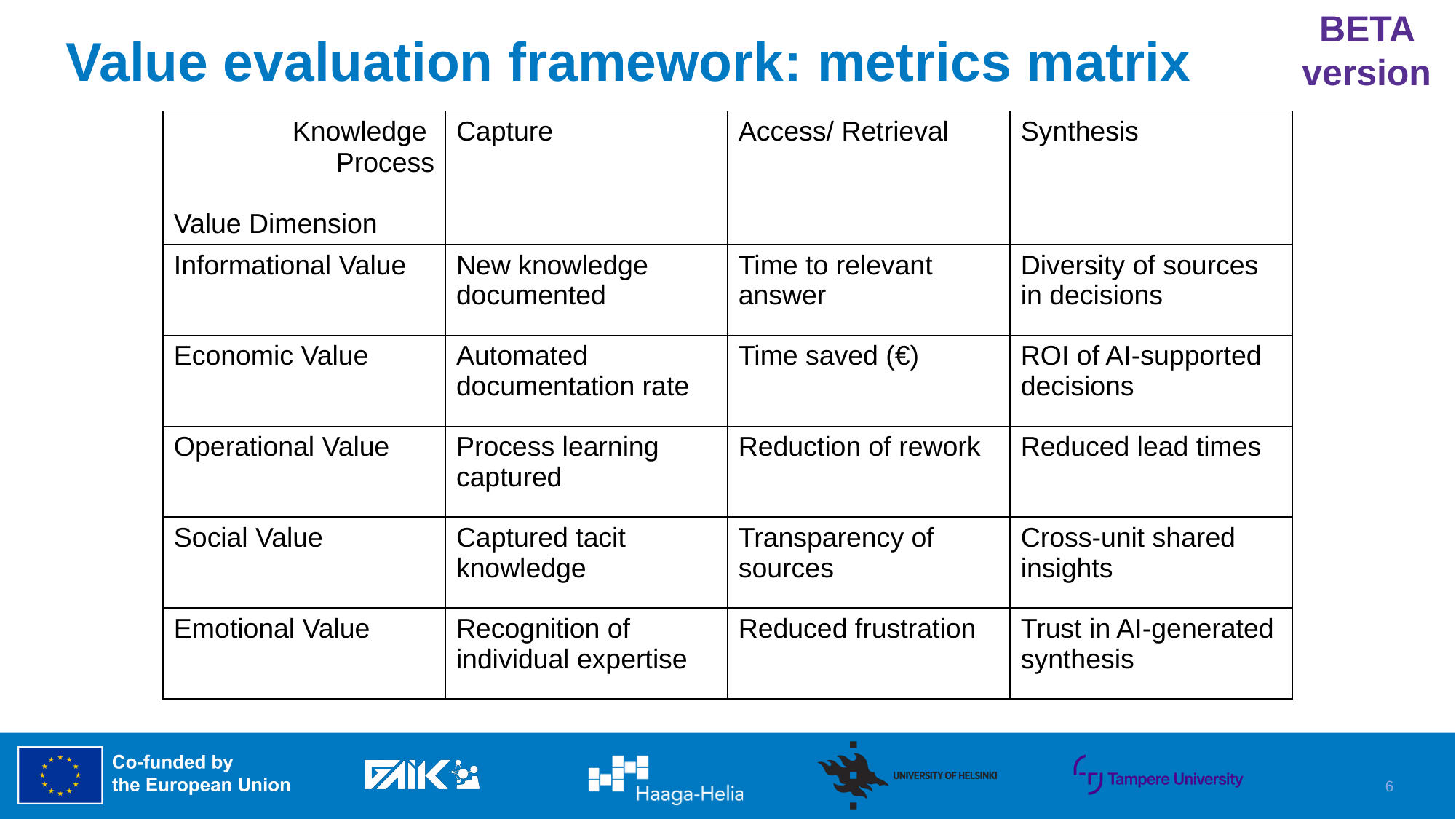

BETA version
# Value evaluation framework: metrics matrix
| Knowledge Process Value Dimension | Capture | Access/ Retrieval | Synthesis |
| --- | --- | --- | --- |
| Informational Value | New knowledge documented | Time to relevant answer | Diversity of sources in decisions |
| Economic Value | Automated documentation rate | Time saved (€) | ROI of AI-supported decisions |
| Operational Value | Process learning captured | Reduction of rework | Reduced lead times |
| Social Value | Captured tacit knowledge | Transparency of sources | Cross-unit shared insights |
| Emotional Value | Recognition of individual expertise | Reduced frustration | Trust in AI-generated synthesis |
6